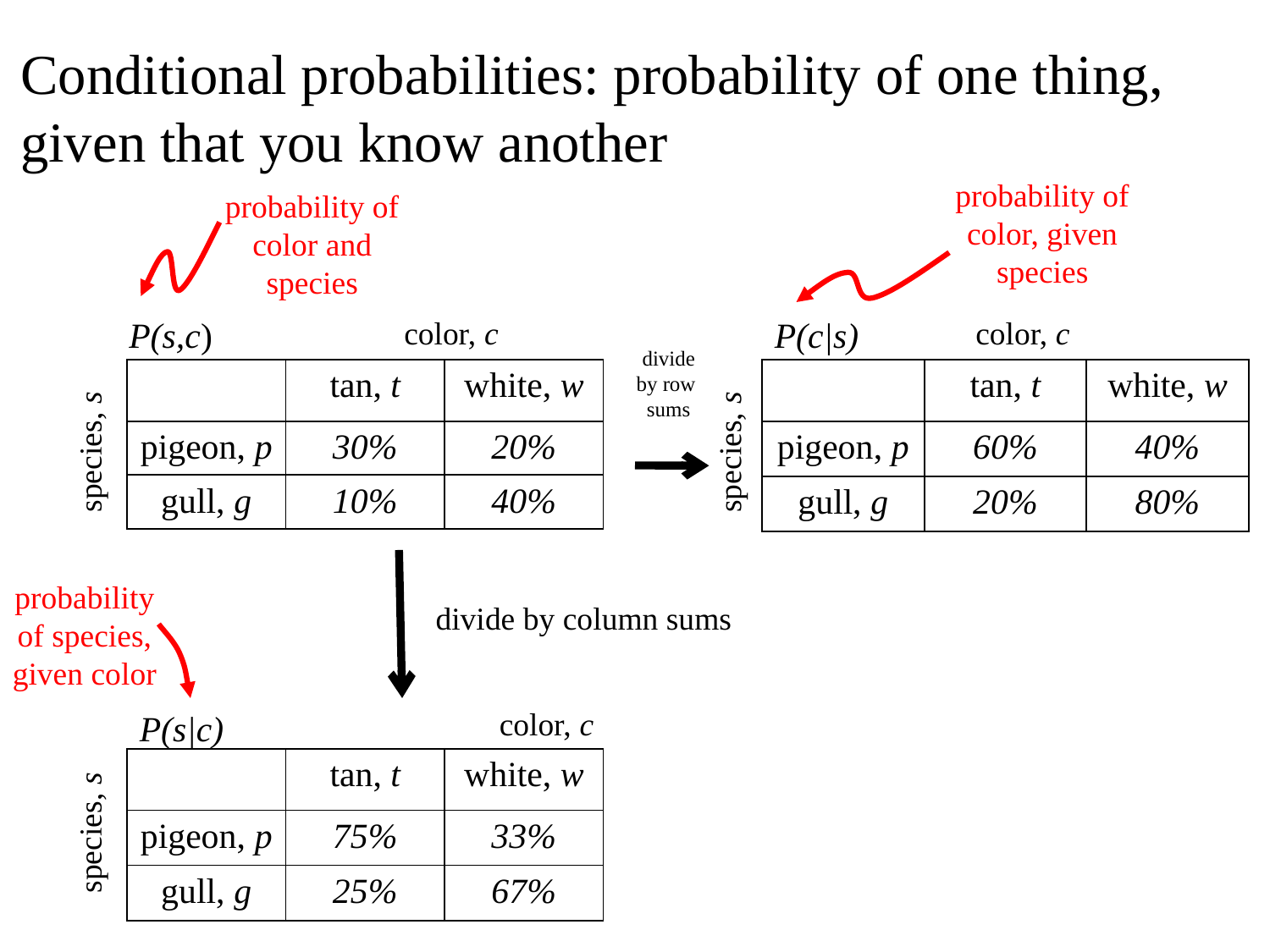

Conditional probabilities: probability of one thing, given that you know another
probability of color, given species
probability of color and species

P(s,c)
color, c
P(c|s)
color, c
divide by row  sums
|  | tan, t | white, w |
| --- | --- | --- |
| pigeon, p | 30% | 20% |
| gull, g | 10% | 40% |
|  | tan, t | white, w |
| --- | --- | --- |
| pigeon, p | 60% | 40% |
| gull, g | 20% | 80% |
species, s
species, s
probability of species, given color
divide by column sums

color, c
P(s|c)
|  | tan, t | white, w |
| --- | --- | --- |
| pigeon, p | 75% | 33% |
| gull, g | 25% | 67% |
species, s